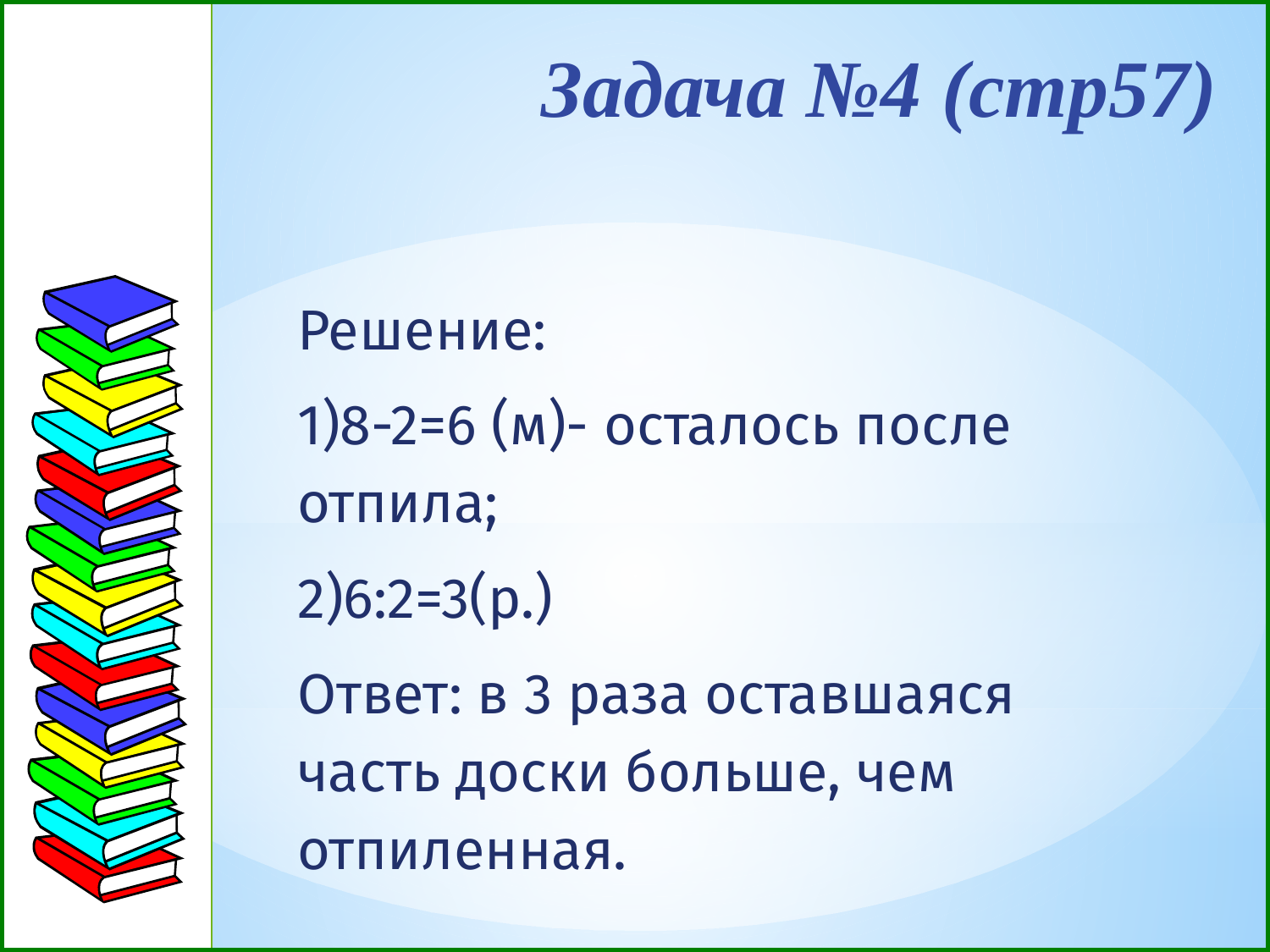

# Задача №4 (стр57)

Решение:
1)8-2=6 (м)- осталось после отпила;
2)6:2=3(р.)
Ответ: в 3 раза оставшаяся часть доски больше, чем отпиленная.